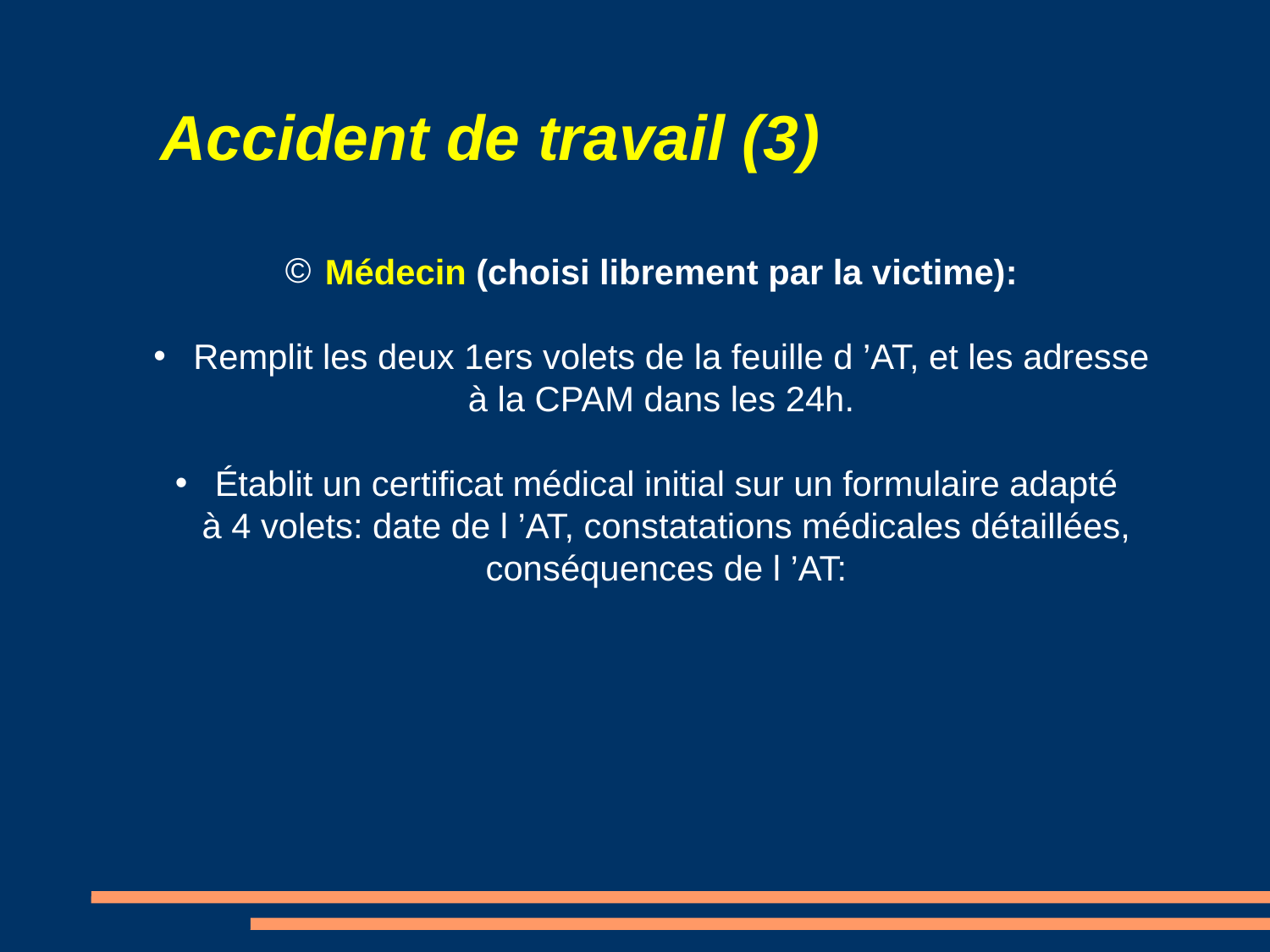

# Accident de travail (3)‏
 Médecin (choisi librement par la victime):

 Remplit les deux 1ers volets de la feuille d ’AT, et les adresse
  à la CPAM dans les 24h.

 Établit un certificat médical initial sur un formulaire adapté
   à 4 volets: date de l ’AT, constatations médicales détaillées,
   conséquences de l ’AT: